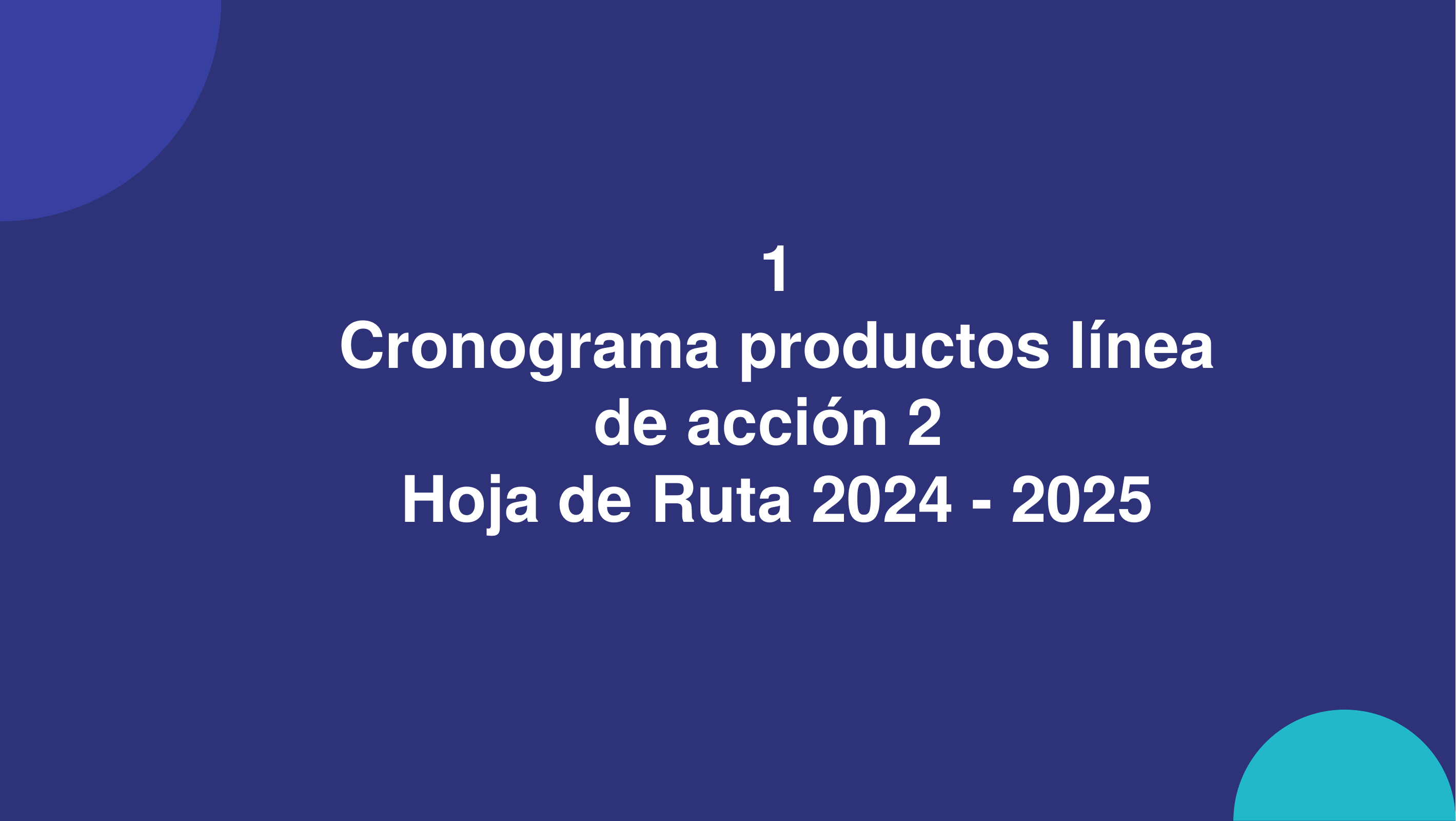

1
Cronograma productos línea de acción 2
Hoja de Ruta 2024 - 2025